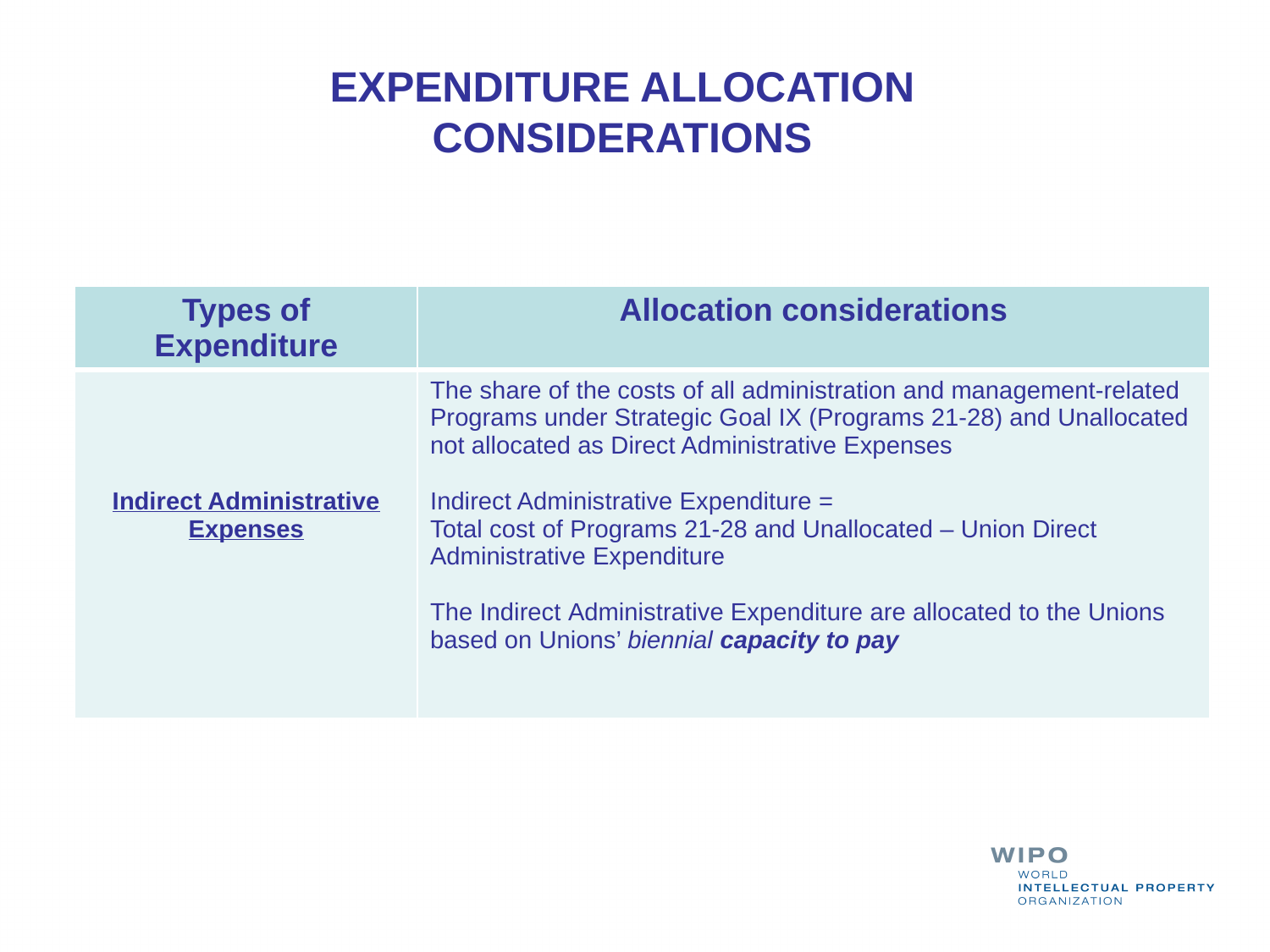

EXPENDITURE ALLOCATION CONSIDERATIONS
| Types of Expenditure | Allocation considerations |
| --- | --- |
| Indirect Administrative Expenses | The share of the costs of all administration and management-related Programs under Strategic Goal IX (Programs 21-28) and Unallocated not allocated as Direct Administrative Expenses Indirect Administrative Expenditure = Total cost of Programs 21-28 and Unallocated – Union Direct Administrative Expenditure The Indirect Administrative Expenditure are allocated to the Unions based on Unions’ biennial capacity to pay |